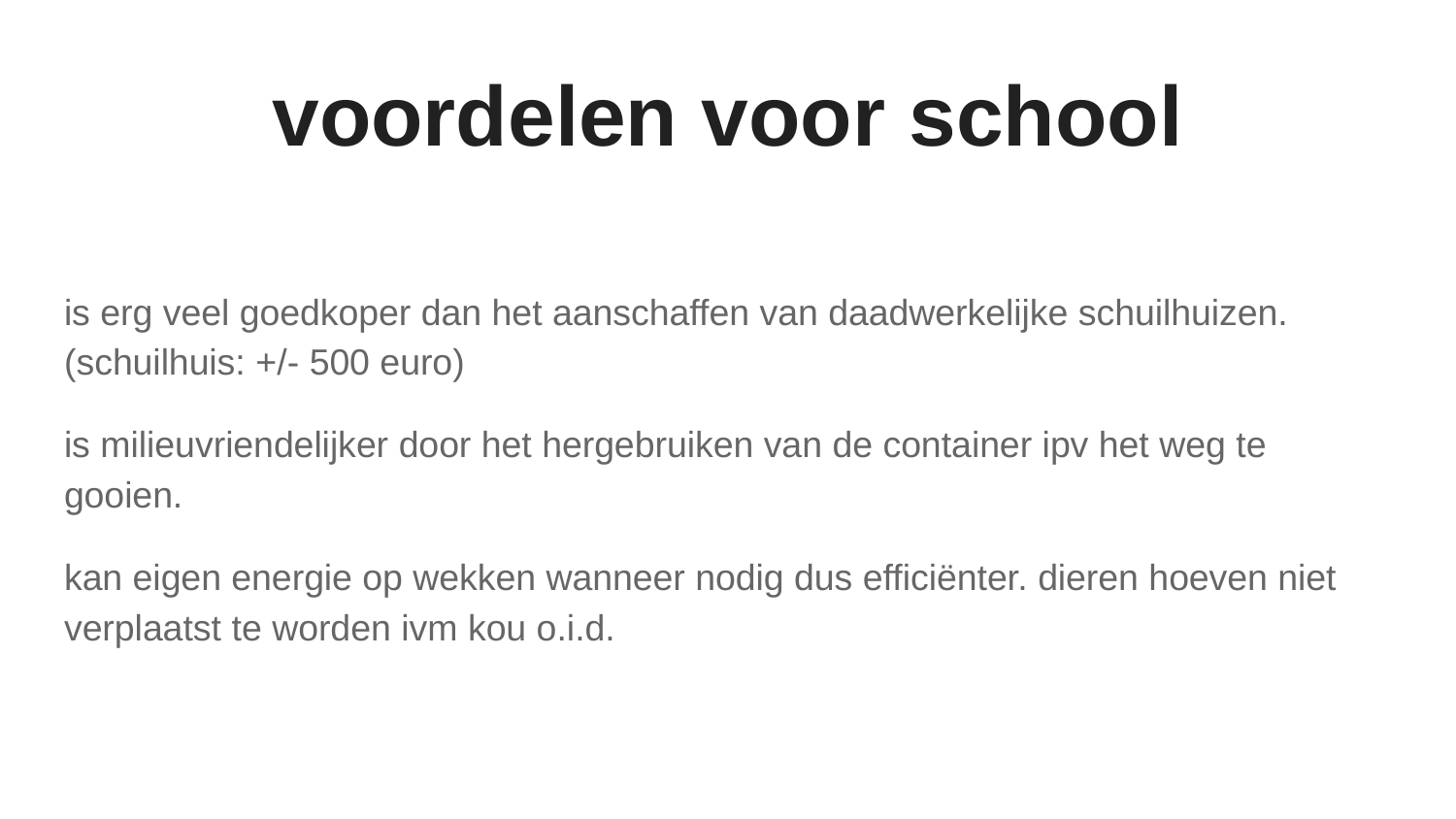

# voordelen voor school
is erg veel goedkoper dan het aanschaffen van daadwerkelijke schuilhuizen. (schuilhuis: +/- 500 euro)
is milieuvriendelijker door het hergebruiken van de container ipv het weg te gooien.
kan eigen energie op wekken wanneer nodig dus efficiënter. dieren hoeven niet verplaatst te worden ivm kou o.i.d.